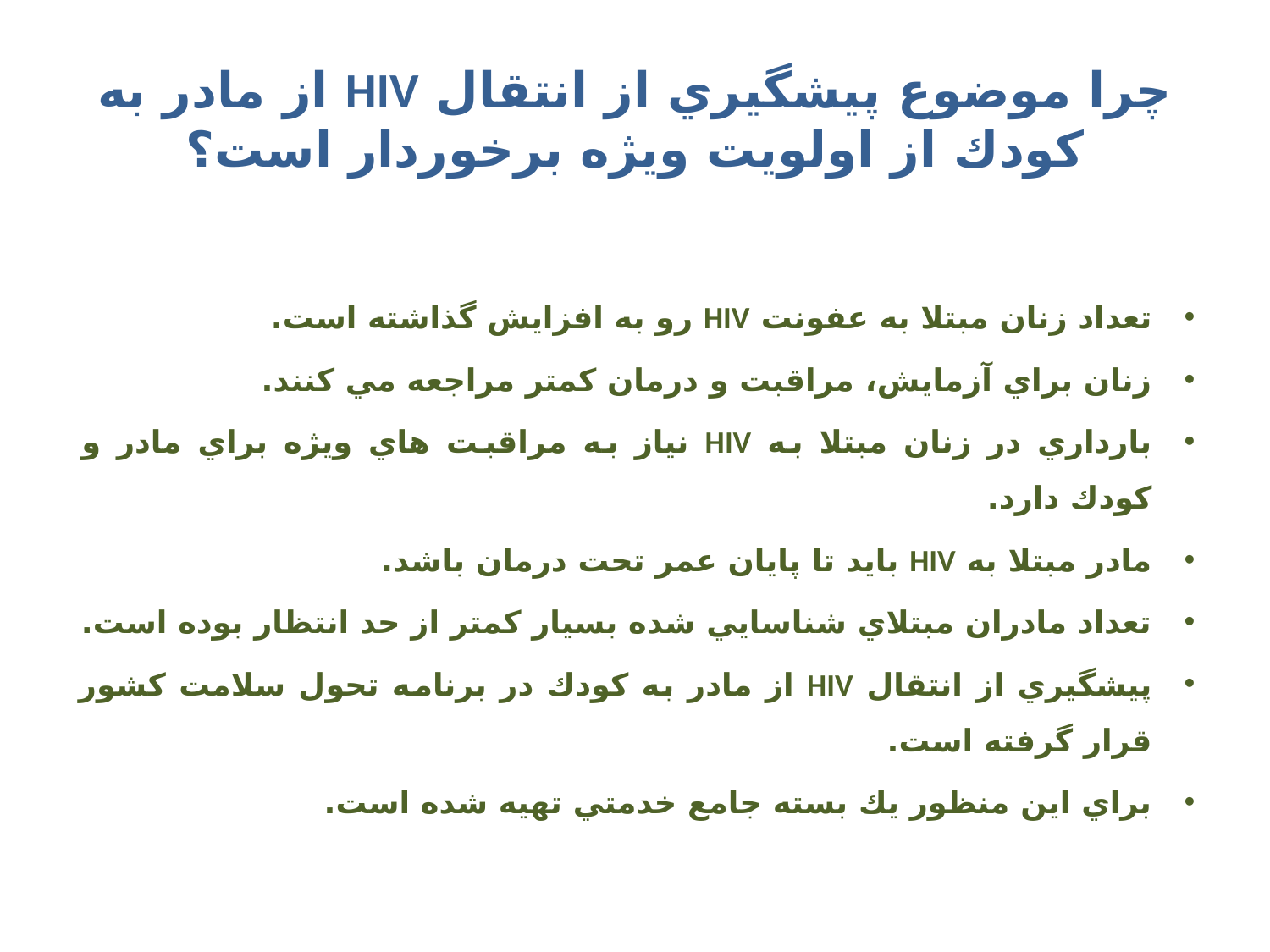

# چرا موضوع پيشگيري از انتقال HIV از مادر به كودك از اولويت ويژه برخوردار است؟

تعداد زنان مبتلا به عفونت HIV رو به افزايش گذاشته است.
زنان براي آزمايش، مراقبت و درمان كمتر مراجعه مي كنند.
بارداري در زنان مبتلا به HIV نياز به مراقبت هاي ويژه براي مادر و كودك دارد.
مادر مبتلا به HIV بايد تا پايان عمر تحت درمان باشد.
تعداد مادران مبتلاي شناسايي شده بسيار كمتر از حد انتظار بوده است.
پيشگيري از انتقال HIV از مادر به كودك در برنامه تحول سلامت كشور قرار گرفته است.
براي اين منظور يك بسته جامع خدمتي تهيه شده است.